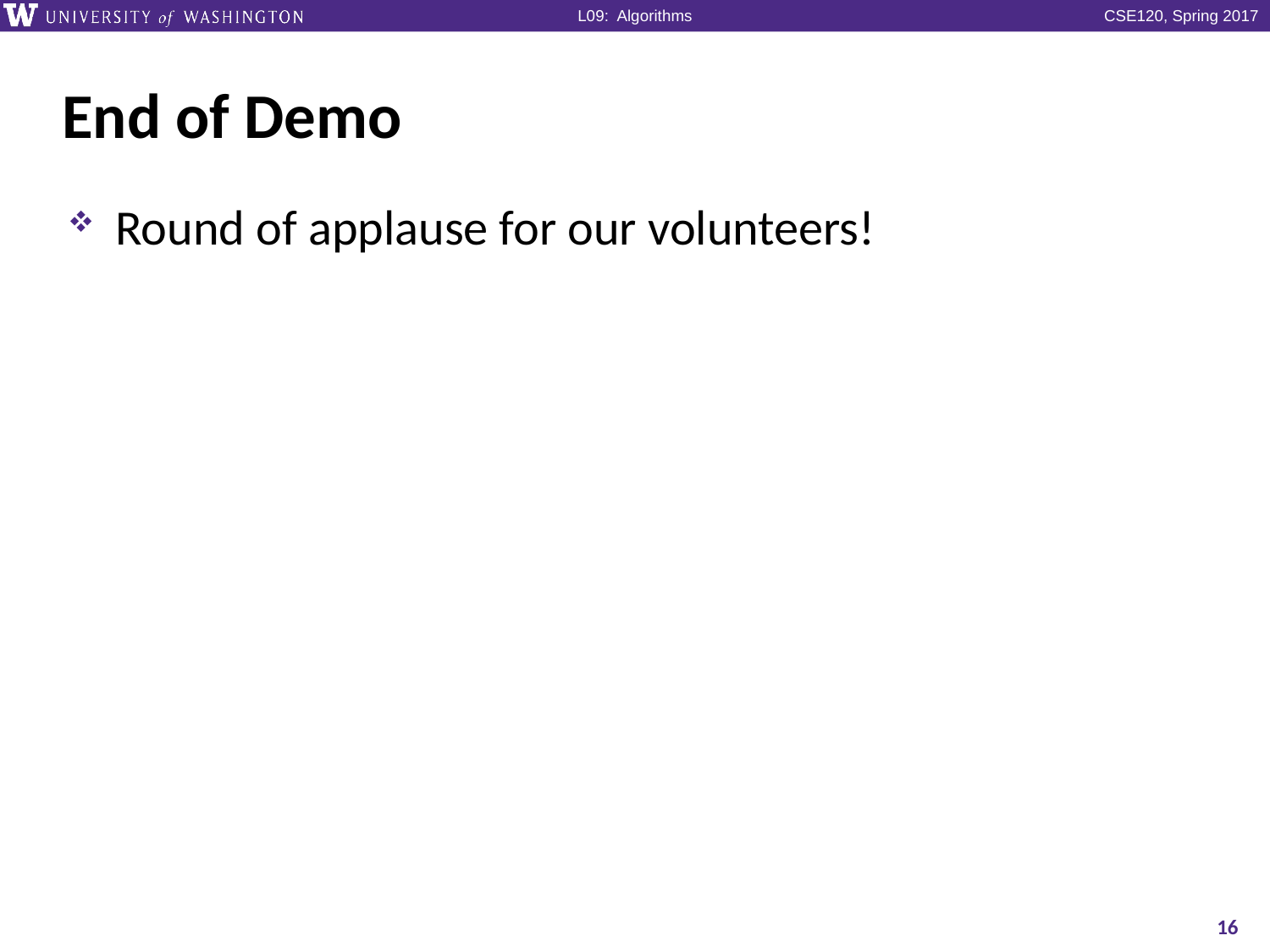

# End of Demo
Round of applause for our volunteers!
16